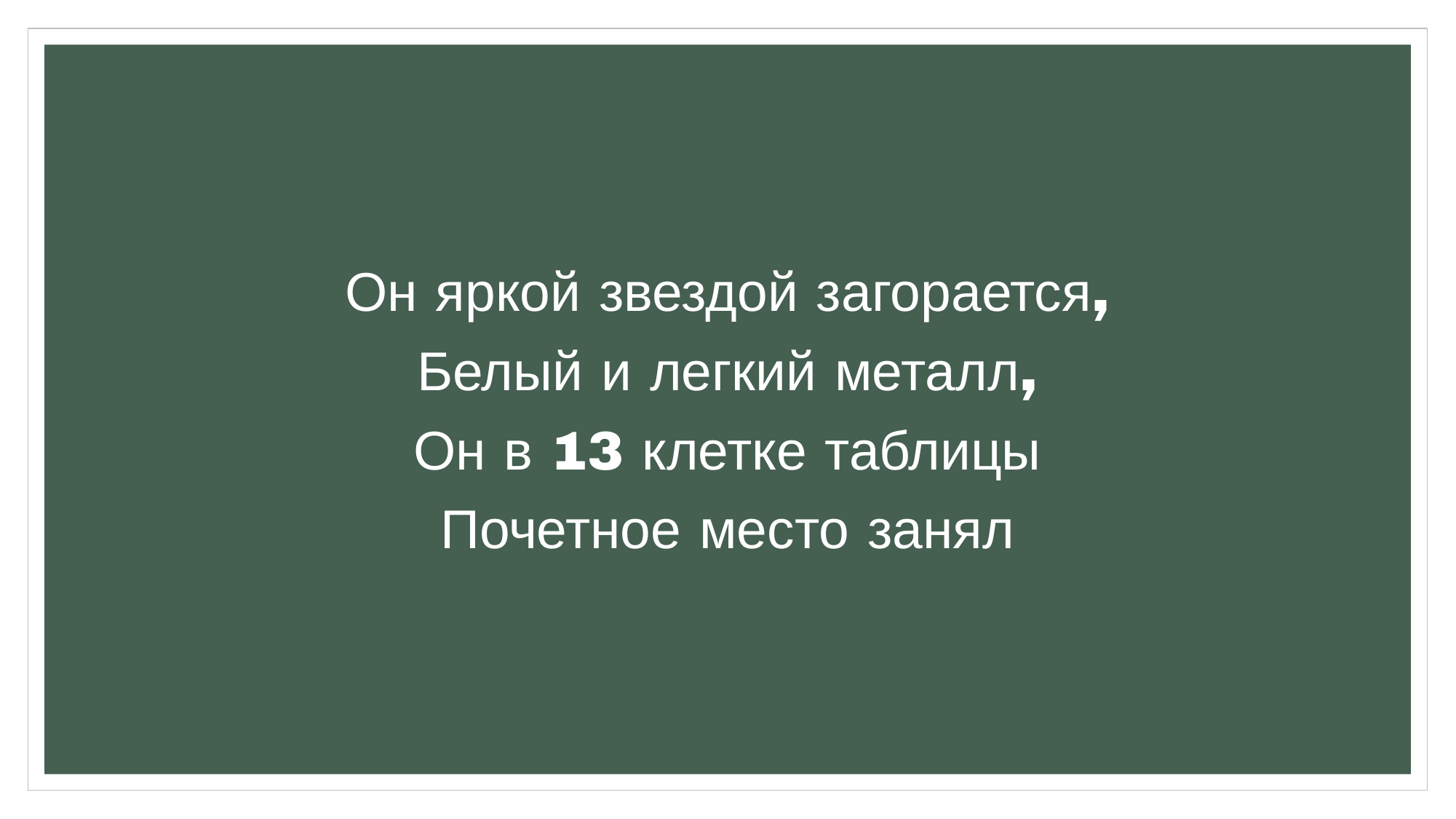

Он яркой звездой загорается,
Белый и легкий металл,
Он в 13 клетке таблицы
Почетное место занял